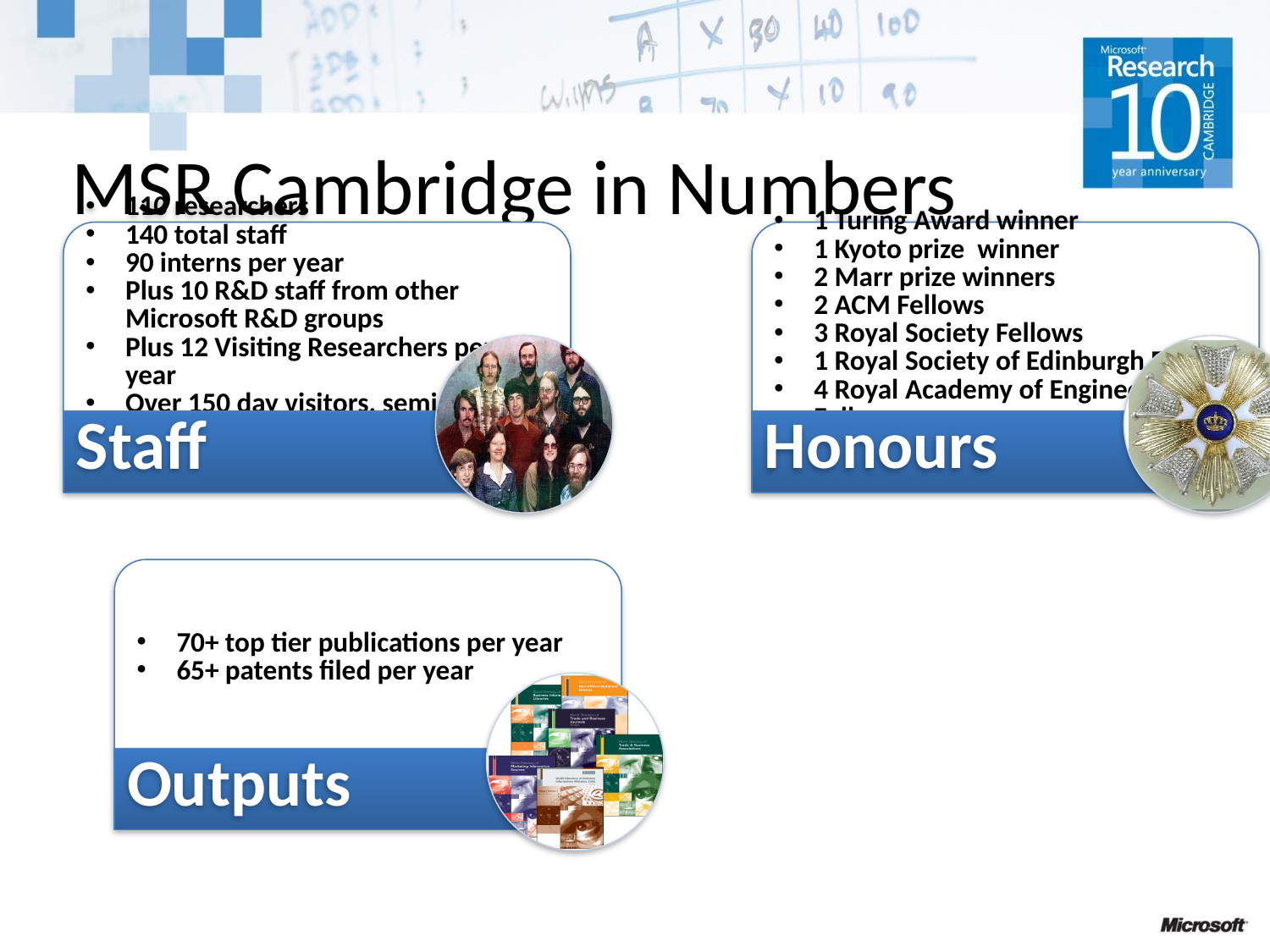

# MSR Cambridge in Numbers
Staff
110 researchers
140 total staff
90 interns per year
Honours
1 Turing Award winner
1 Kyoto prize  winner
2 Marr prize winners
2 ACM Fellows
3 Royal Society Fellows
4 Royal Academy of Engineering Fellows
Outputs
70+ top tier publications per year
65+ patents filed per year
1 Royal Society of Edinburgh Fellow
Plus 10 R&D staff from other Microsoft R&D groups
Plus 12 Visiting Researchers per year
Over 150 day visitors, seminar speakers per year